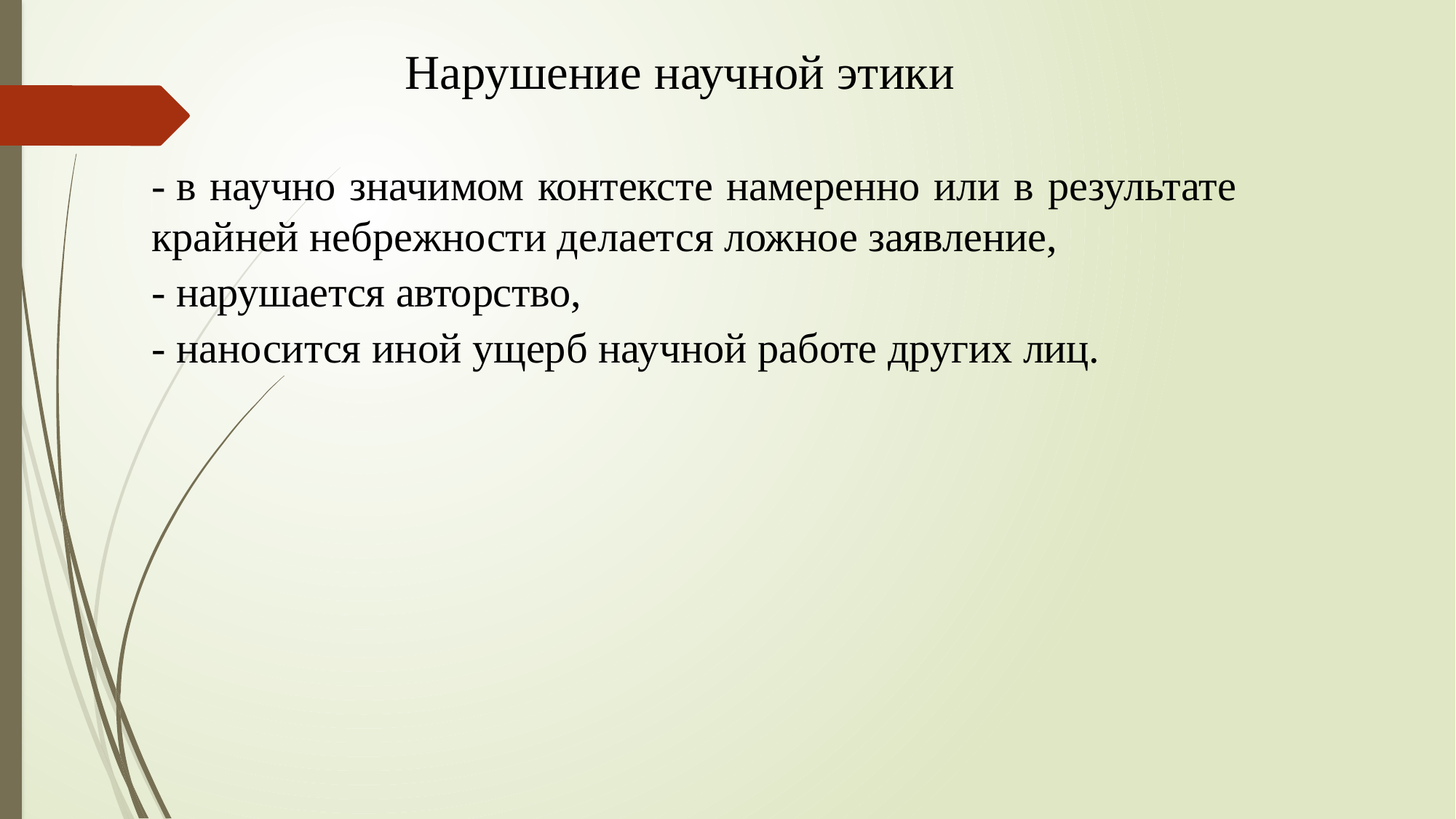

Нарушение научной этики
- в научно значимом контексте намеренно или в результате крайней небрежности делается ложное заявление,
- нарушается авторство,
- наносится иной ущерб научной работе других лиц.